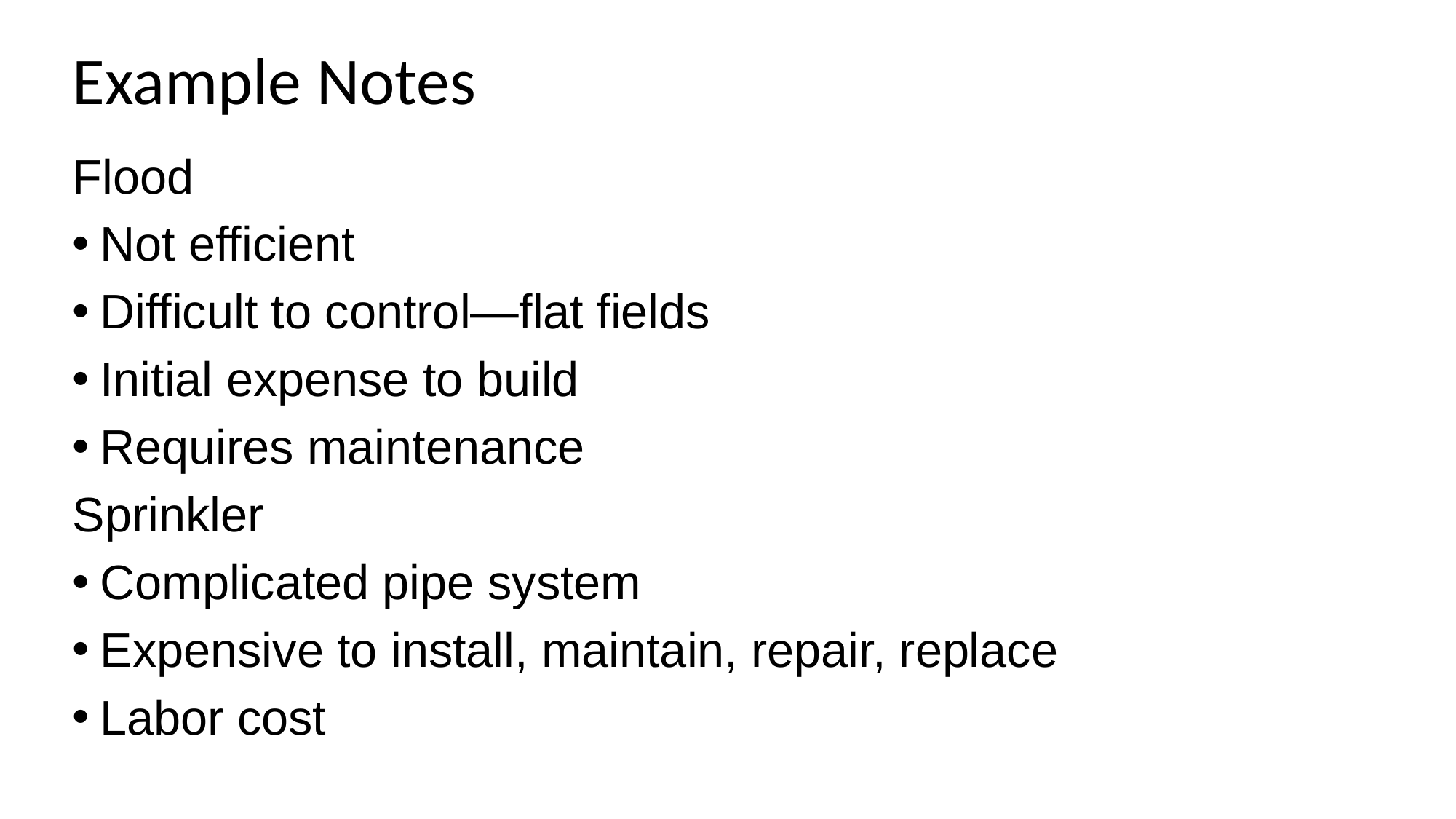

# Example Notes
Flood
Not efficient
Difficult to control—flat fields
Initial expense to build
Requires maintenance
Sprinkler
Complicated pipe system
Expensive to install, maintain, repair, replace
Labor cost